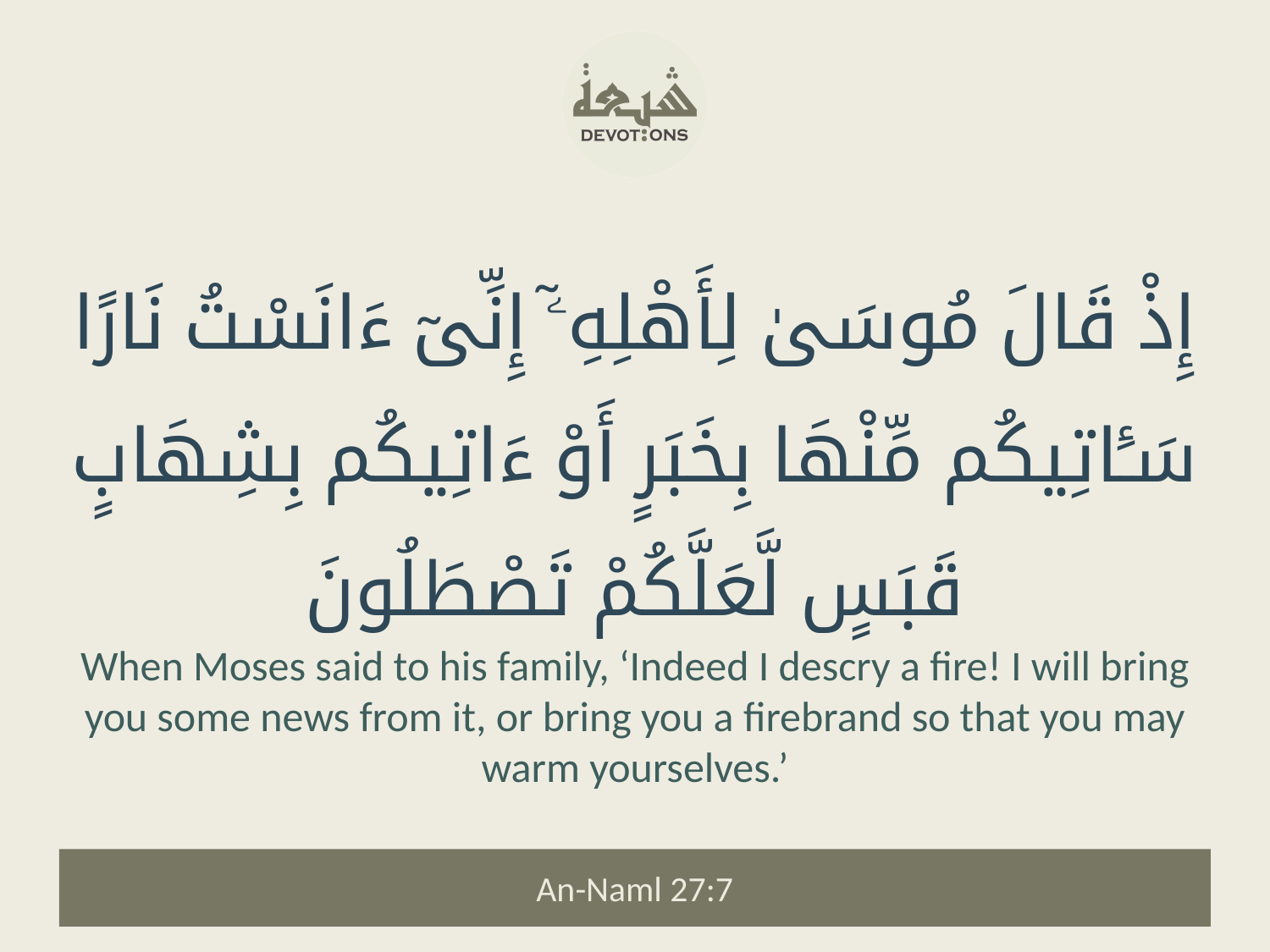

إِذْ قَالَ مُوسَىٰ لِأَهْلِهِۦٓ إِنِّىٓ ءَانَسْتُ نَارًا سَـَٔاتِيكُم مِّنْهَا بِخَبَرٍ أَوْ ءَاتِيكُم بِشِهَابٍ قَبَسٍ لَّعَلَّكُمْ تَصْطَلُونَ
When Moses said to his family, ‘Indeed I descry a fire! I will bring you some news from it, or bring you a firebrand so that you may warm yourselves.’
An-Naml 27:7